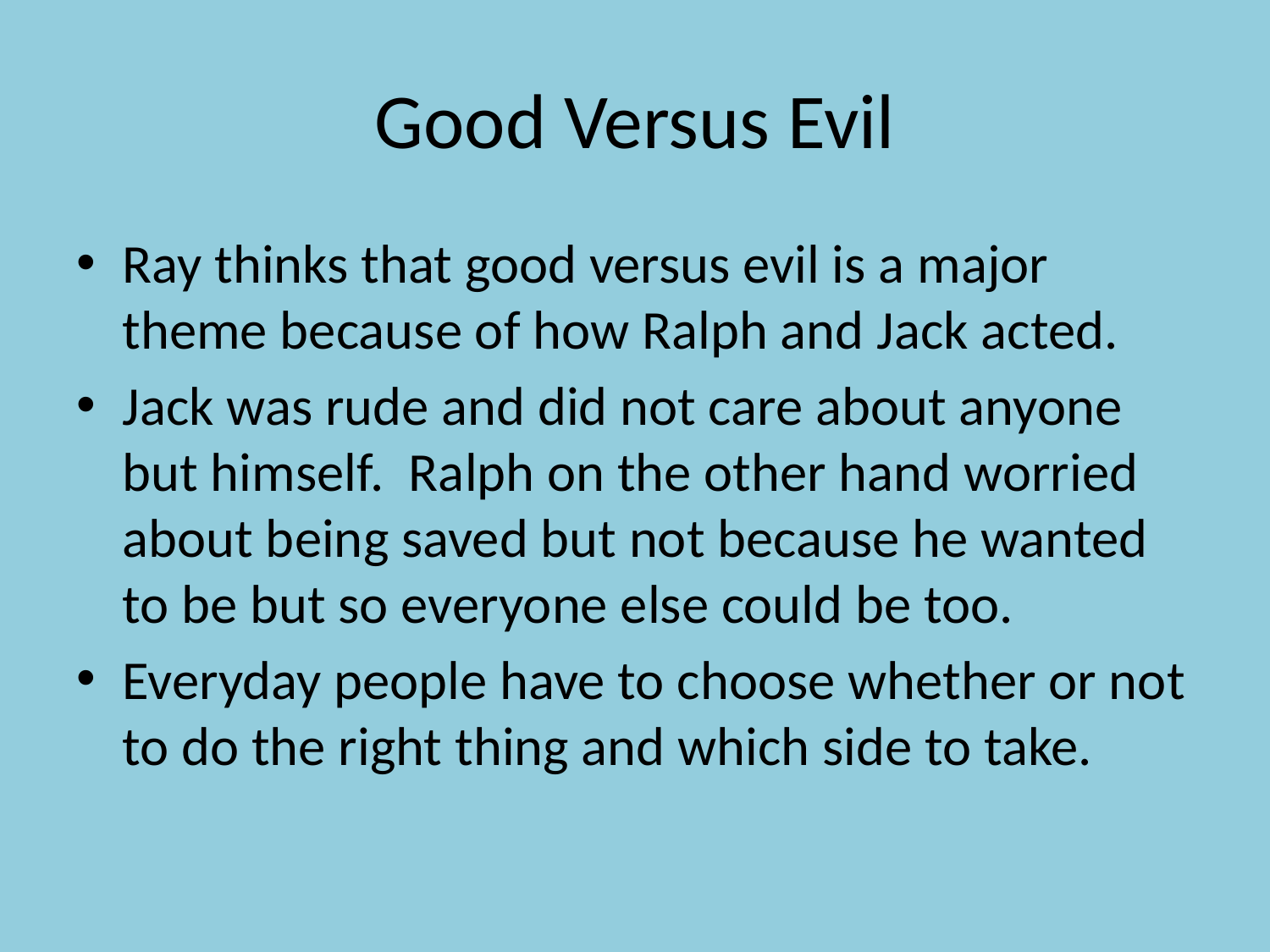

# Good Versus Evil
Ray thinks that good versus evil is a major theme because of how Ralph and Jack acted.
Jack was rude and did not care about anyone but himself.  Ralph on the other hand worried about being saved but not because he wanted to be but so everyone else could be too.
Everyday people have to choose whether or not to do the right thing and which side to take.